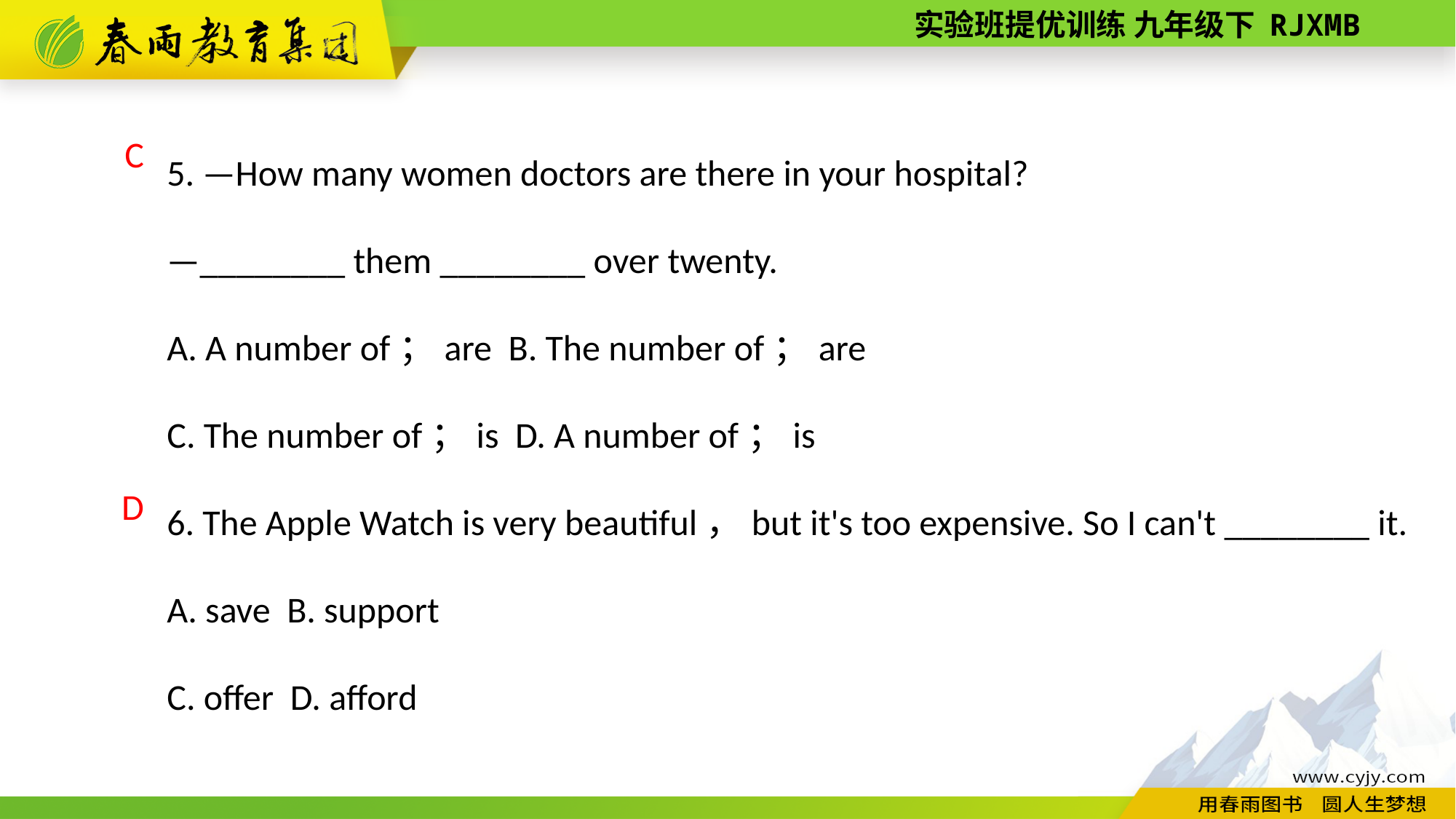

5. —How many women doctors are there in your hospital?
—________ them ________ over twenty.
A. A number of；are  B. The number of；are
C. The number of；is  D. A number of；is
6. The Apple Watch is very beautiful，but it's too expensive. So I can't ________ it.
A. save  B. support
C. offer  D. afford
C
D